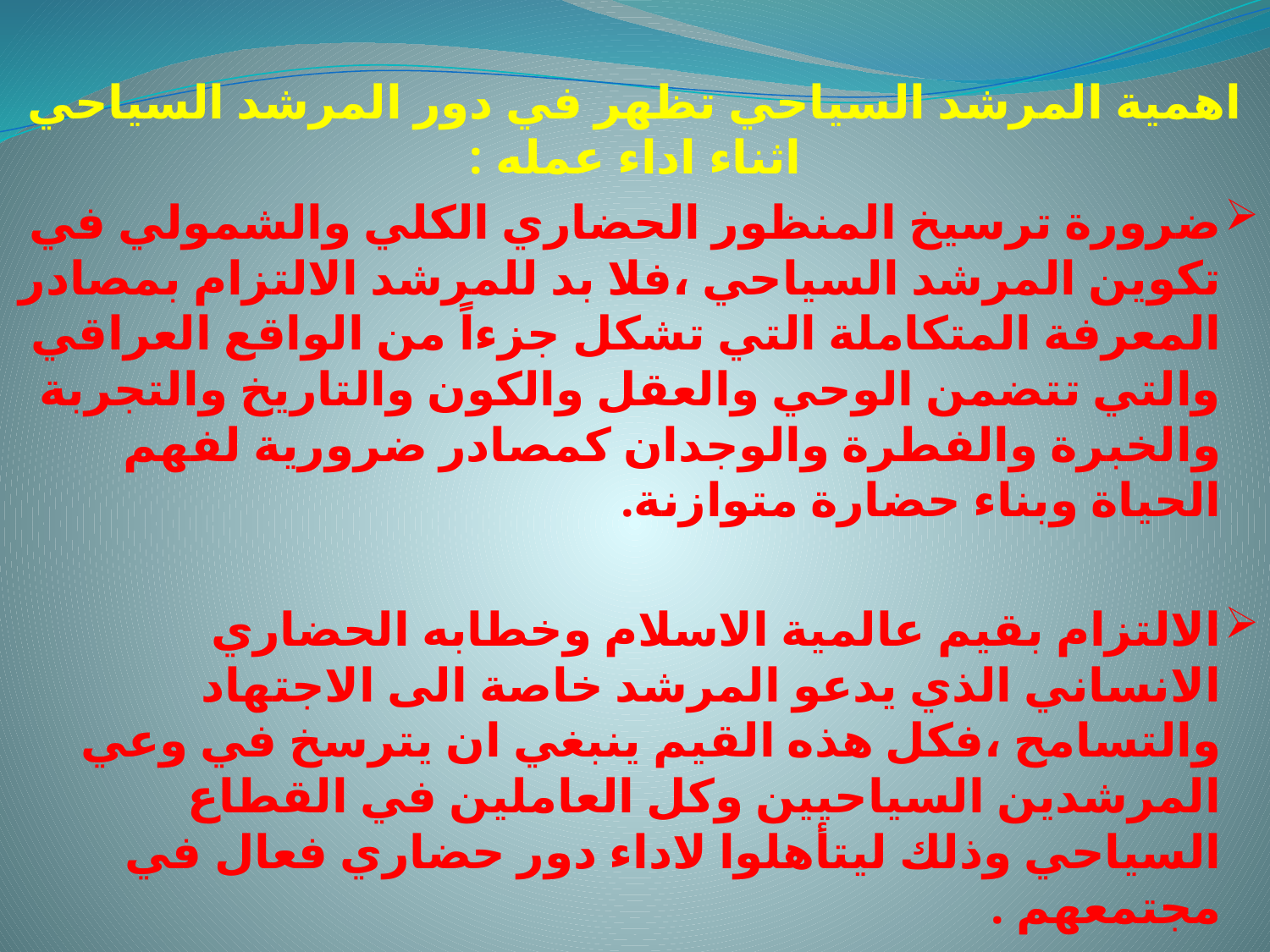

اهمية المرشد السياحي تظهر في دور المرشد السياحي اثناء اداء عمله :
ضرورة ترسيخ المنظور الحضاري الكلي والشمولي في تكوين المرشد السياحي ،فلا بد للمرشد الالتزام بمصادر المعرفة المتكاملة التي تشكل جزءاً من الواقع العراقي والتي تتضمن الوحي والعقل والكون والتاريخ والتجربة والخبرة والفطرة والوجدان كمصادر ضرورية لفهم الحياة وبناء حضارة متوازنة.

الالتزام بقيم عالمية الاسلام وخطابه الحضاري الانساني الذي يدعو المرشد خاصة الى الاجتهاد والتسامح ،فكل هذه القيم ينبغي ان يترسخ في وعي المرشدين السياحيين وكل العاملين في القطاع السياحي وذلك ليتأهلوا لاداء دور حضاري فعال في مجتمعهم .